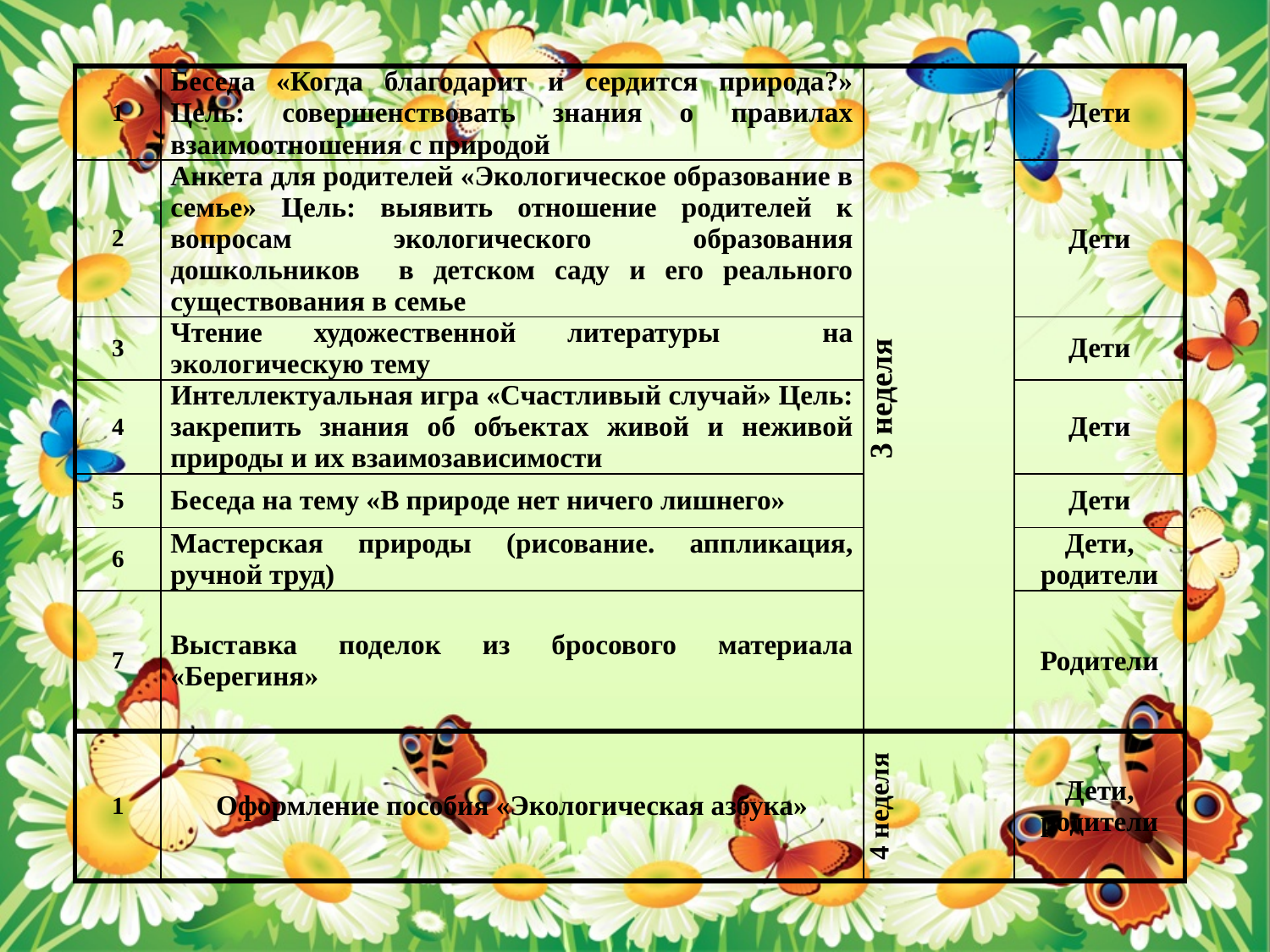

| 1 | Беседа «Когда благодарит и сердится природа?» Цель: совершенствовать знания о правилах взаимоотношения с природой | 3 неделя | Дети |
| --- | --- | --- | --- |
| 2 | Анкета для родителей «Экологическое образование в семье» Цель: выявить отношение родителей к вопросам экологического образования дошкольников в детском саду и его реального существования в семье |  | Дети |
| 3 | Чтение художественной литературы на экологическую тему |  | Дети |
| 4 | Интеллектуальная игра «Счастливый случай» Цель: закрепить знания об объектах живой и неживой природы и их взаимозависимости |  | Дети |
| 5 | Беседа на тему «В природе нет ничего лишнего» |  | Дети |
| 6 | Мастерская природы (рисование. аппликация, ручной труд) |  | Дети, родители |
| 7 | Выставка поделок из бросового материала «Берегиня» |  | Родители |
| 1 | Оформление пособия «Экологическая азбука» | 4 неделя | Дети, родители |